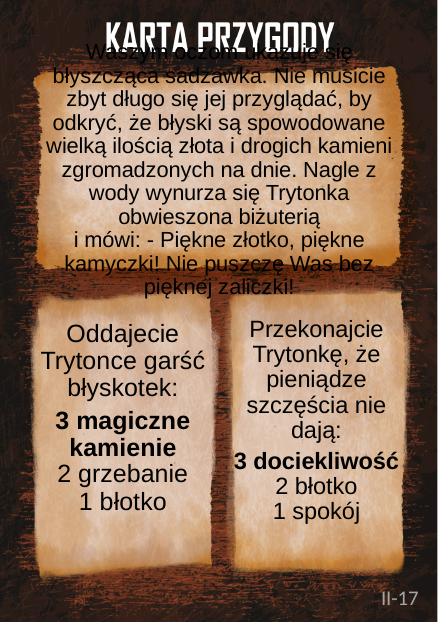

# Waszym oczom ukazuje się błyszcząca sadzawka. Nie musicie zbyt długo się jej przyglądać, by odkryć, że błyski są spowodowane wielką ilością złota i drogich kamieni zgromadzonych na dnie. Nagle z wody wynurza się Trytonka obwieszona biżuterią i mówi: - Piękne złotko, piękne kamyczki! Nie puszczę Was bez pięknej zaliczki!
Przekonajcie Trytonkę, że pieniądze szczęścia nie dają:
3 dociekliwość
2 błotko
1 spokój
Oddajecie Trytonce garść błyskotek:
3 magiczne kamienie
2 grzebanie
1 błotko
II-17